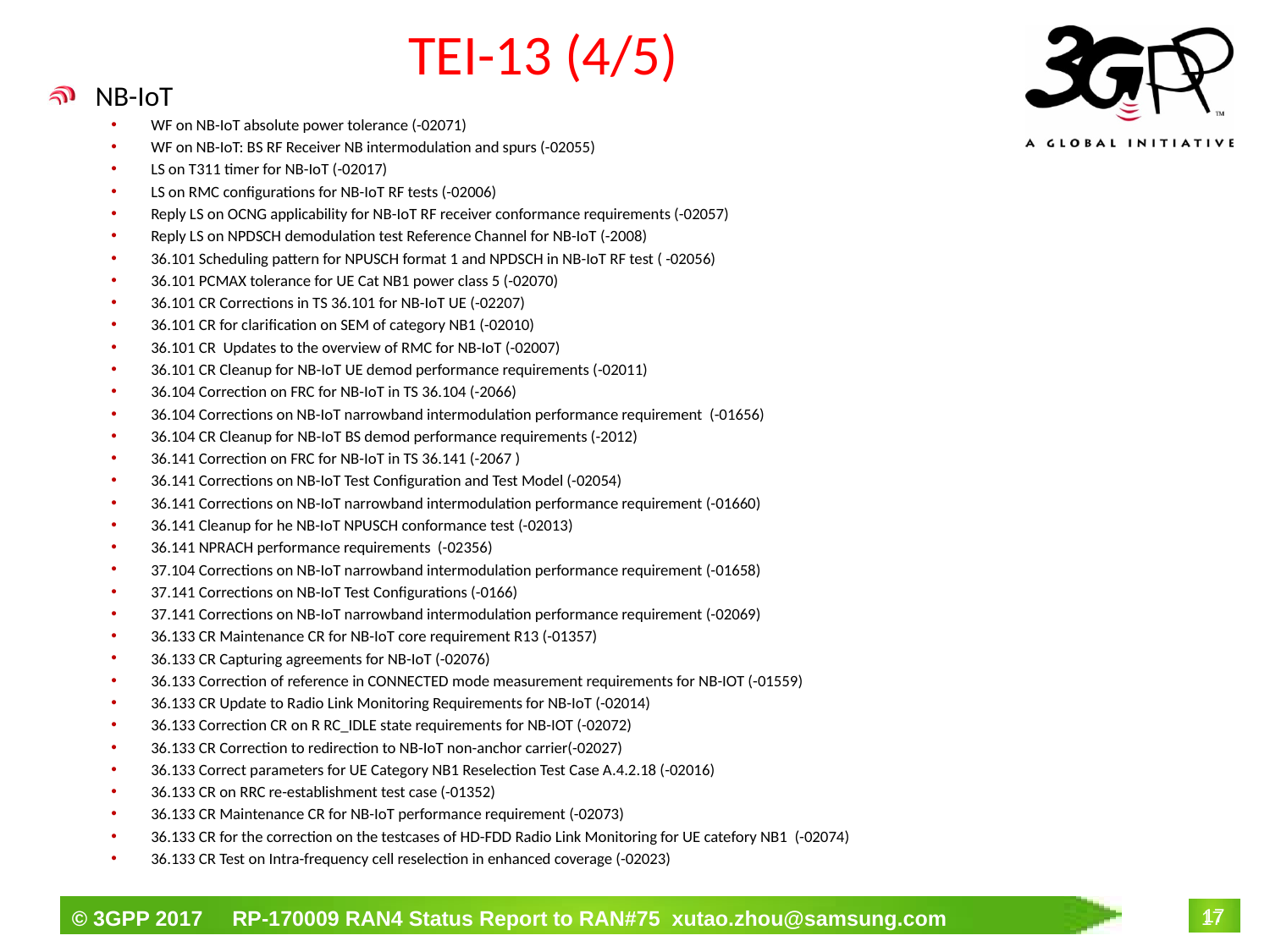

# TEI-13 (4/5)
NB-IoT
WF on NB-IoT absolute power tolerance (-02071)
WF on NB-IoT: BS RF Receiver NB intermodulation and spurs (-02055)
LS on T311 timer for NB-IoT (-02017)
LS on RMC configurations for NB-IoT RF tests (-02006)
Reply LS on OCNG applicability for NB-IoT RF receiver conformance requirements (-02057)
Reply LS on NPDSCH demodulation test Reference Channel for NB-IoT (-2008)
36.101 Scheduling pattern for NPUSCH format 1 and NPDSCH in NB-IoT RF test ( -02056)
36.101 PCMAX tolerance for UE Cat NB1 power class 5 (-02070)
36.101 CR Corrections in TS 36.101 for NB-IoT UE (-02207)
36.101 CR for clarification on SEM of category NB1 (-02010)
36.101 CR  Updates to the overview of RMC for NB-IoT (-02007)
36.101 CR Cleanup for NB-IoT UE demod performance requirements (-02011)
36.104 Correction on FRC for NB-IoT in TS 36.104 (-2066)
36.104 Corrections on NB-IoT narrowband intermodulation performance requirement  (-01656)
36.104 CR Cleanup for NB-IoT BS demod performance requirements (-2012)
36.141 Correction on FRC for NB-IoT in TS 36.141 (-2067 )
36.141 Corrections on NB-IoT Test Configuration and Test Model (-02054)
36.141 Corrections on NB-IoT narrowband intermodulation performance requirement (-01660)
36.141 Cleanup for he NB-IoT NPUSCH conformance test (-02013)
36.141 NPRACH performance requirements  (-02356)
37.104 Corrections on NB-IoT narrowband intermodulation performance requirement (-01658)
37.141 Corrections on NB-IoT Test Configurations (-0166)
37.141 Corrections on NB-IoT narrowband intermodulation performance requirement (-02069)
36.133 CR Maintenance CR for NB-IoT core requirement R13 (-01357)
36.133 CR Capturing agreements for NB-IoT (-02076)
36.133 Correction of reference in CONNECTED mode measurement requirements for NB-IOT (-01559)
36.133 CR Update to Radio Link Monitoring Requirements for NB-IoT (-02014)
36.133 Correction CR on R RC_IDLE state requirements for NB-IOT (-02072)
36.133 CR Correction to redirection to NB-IoT non-anchor carrier(-02027)
36.133 Correct parameters for UE Category NB1 Reselection Test Case A.4.2.18 (-02016)
36.133 CR on RRC re-establishment test case (-01352)
36.133 CR Maintenance CR for NB-IoT performance requirement (-02073)
36.133 CR for the correction on the testcases of HD-FDD Radio Link Monitoring for UE catefory NB1  (-02074)
36.133 CR Test on Intra-frequency cell reselection in enhanced coverage (-02023)
17